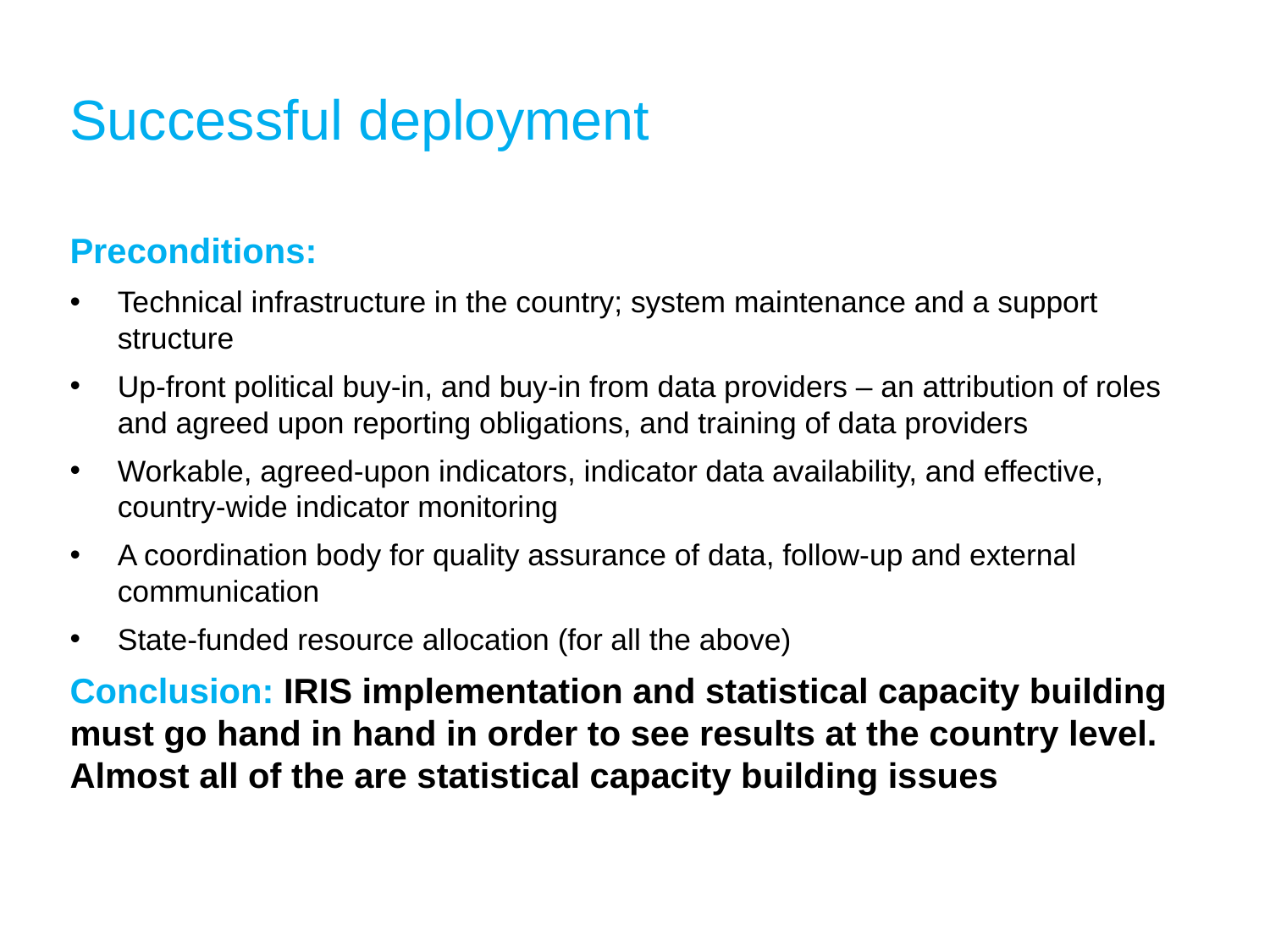

# Successful deployment
Preconditions:
Technical infrastructure in the country; system maintenance and a support structure
Up-front political buy-in, and buy-in from data providers – an attribution of roles and agreed upon reporting obligations, and training of data providers
Workable, agreed-upon indicators, indicator data availability, and effective, country-wide indicator monitoring
A coordination body for quality assurance of data, follow-up and external communication
State-funded resource allocation (for all the above)
Conclusion: IRIS implementation and statistical capacity building must go hand in hand in order to see results at the country level. Almost all of the are statistical capacity building issues